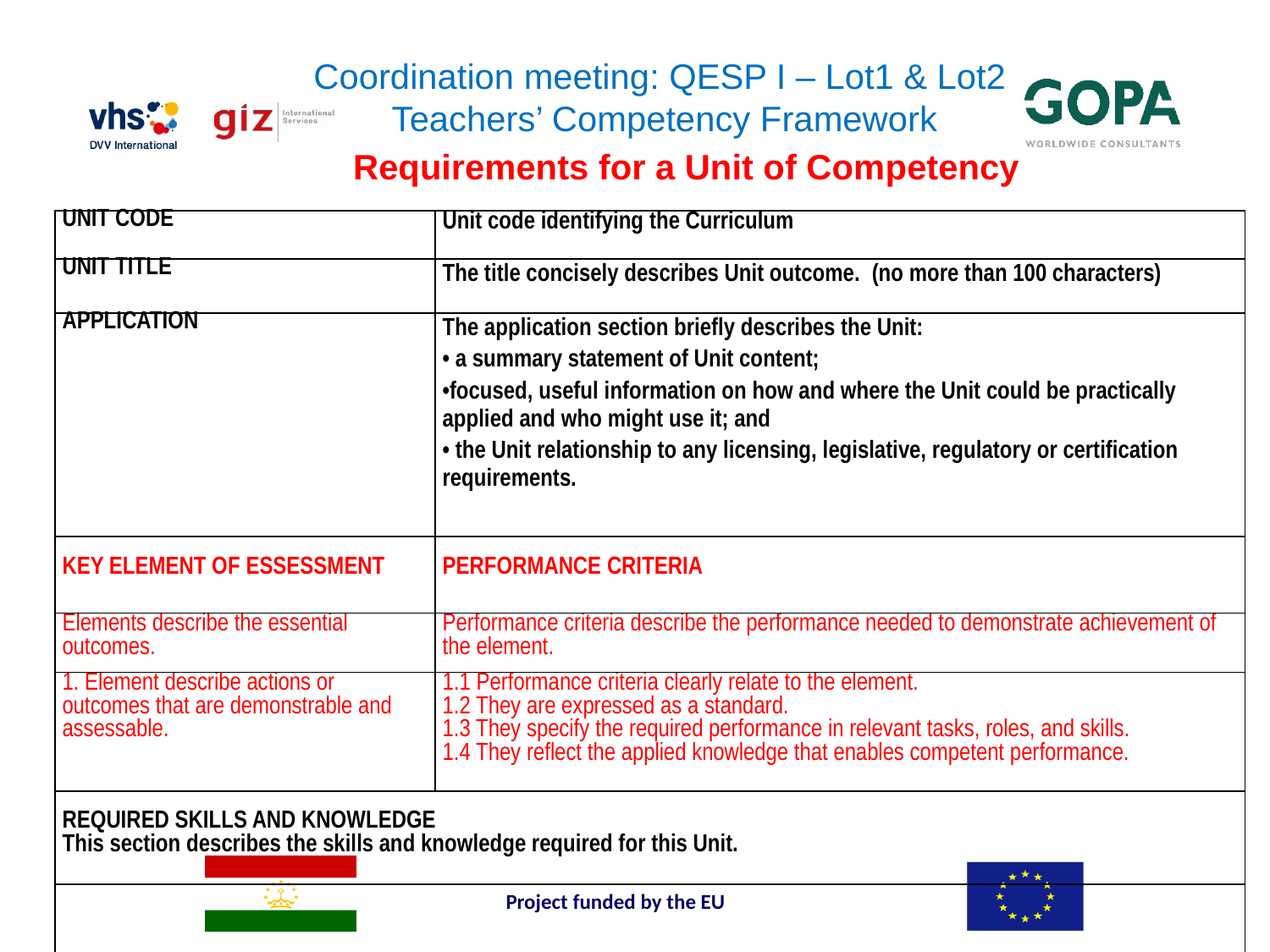

Coordination meeting: QESP I – Lot1 & Lot2
Teachers’ Competency Framework

Requirements for a Unit of Competency

| UNIT CODE | Unit code identifying the Curriculum |
| --- | --- |
| UNIT TITLE | The title concisely describes Unit outcome. (no more than 100 characters) |
| APPLICATION | The application section briefly describes the Unit: • a summary statement of Unit content; •focused, useful information on how and where the Unit could be practically applied and who might use it; and • the Unit relationship to any licensing, legislative, regulatory or certification requirements. |
| KEY ELEMENT OF ESSESSMENT | PERFORMANCE CRITERIA |
| Elements describe the essential outcomes. | Performance criteria describe the performance needed to demonstrate achievement of the element. |
| 1. Element describe actions or outcomes that are demonstrable and assessable. | 1.1 Performance criteria clearly relate to the element. 1.2 They are expressed as a standard. 1.3 They specify the required performance in relevant tasks, roles, and skills. 1.4 They reflect the applied knowledge that enables competent performance. |
| REQUIRED SKILLS AND KNOWLEDGE This section describes the skills and knowledge required for this Unit. |  |
|  |  |

Project funded by the EU